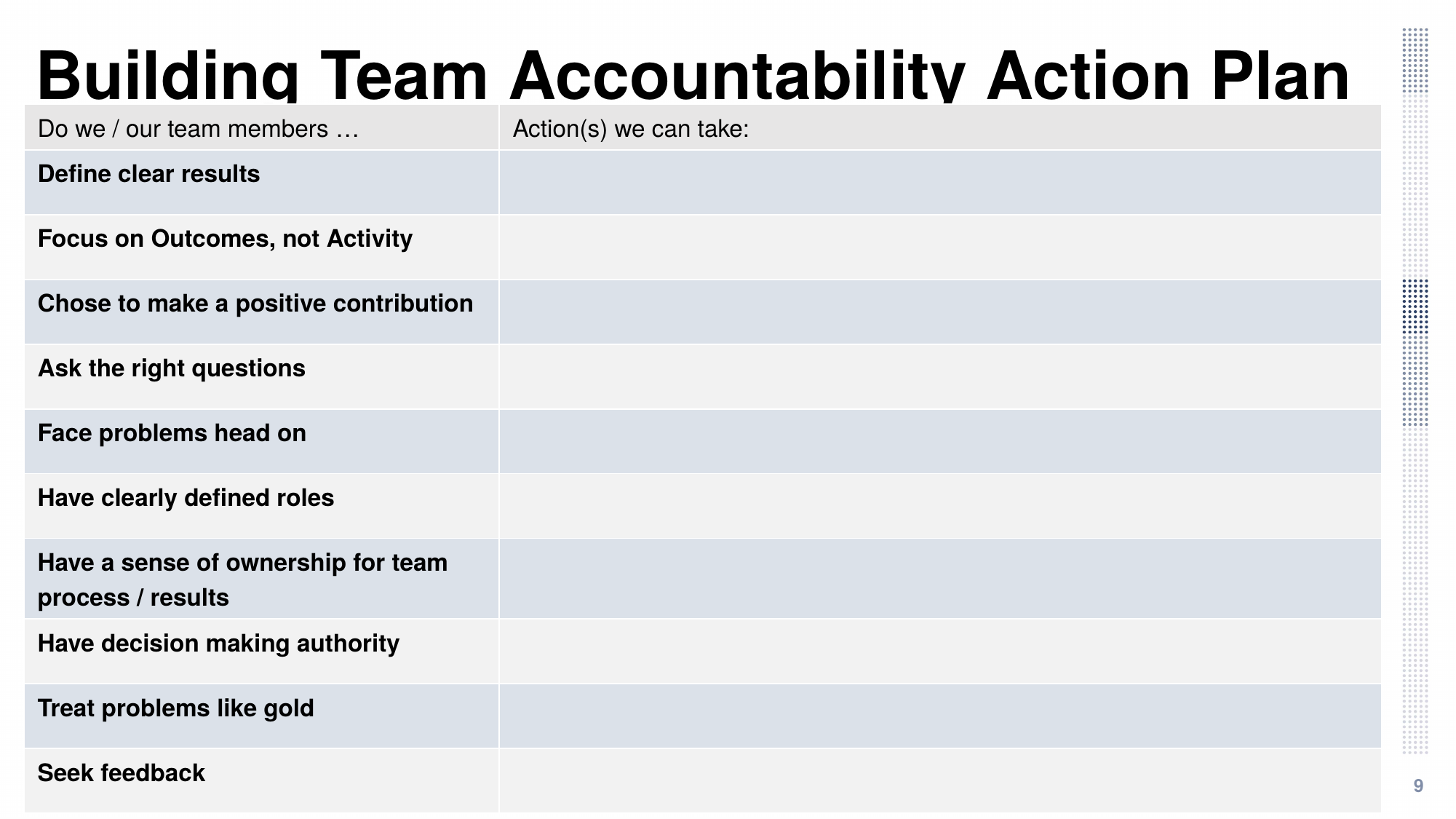

# Building Team Accountability Action Plan
| Do we / our team members … | Action(s) we can take: |
| --- | --- |
| Define clear results |  |
| Focus on Outcomes, not Activity |  |
| Chose to make a positive contribution |  |
| Ask the right questions |  |
| Face problems head on |  |
| Have clearly defined roles |  |
| Have a sense of ownership for team process / results |  |
| Have decision making authority |  |
| Treat problems like gold |  |
| Seek feedback |  |
9